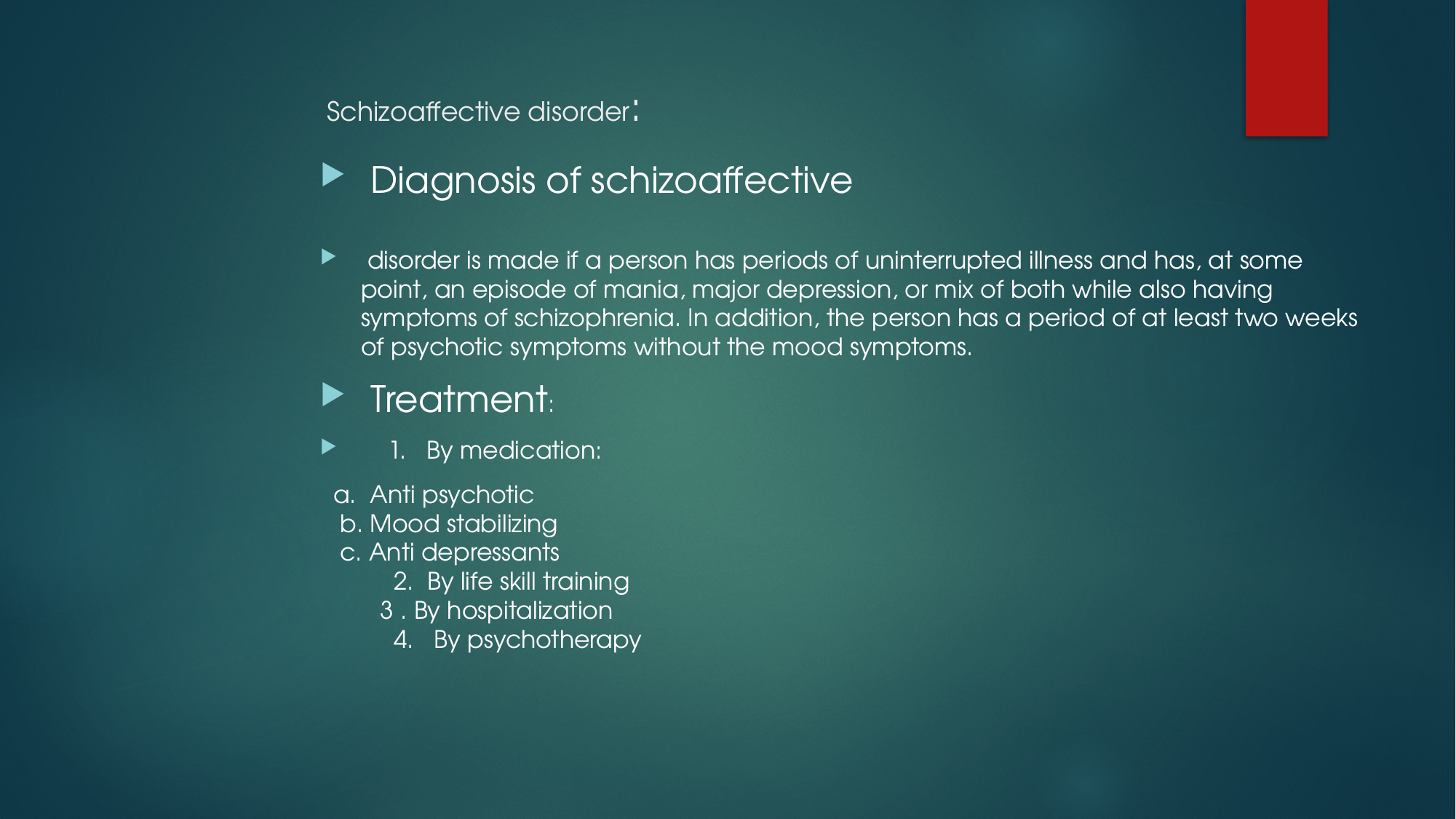

# Schizoaffective disorder:
 Diagnosis of schizoaffective
 disorder is made if a person has periods of uninterrupted illness and has, at some point, an episode of mania, major depression, or mix of both while also having symptoms of schizophrenia. In addition, the person has a period of at least two weeks of psychotic symptoms without the mood symptoms.
 Treatment:
    1.   By medication:
  a.  Anti psychotic
   b. Mood stabilizing
   c. Anti depressants
           2.  By life skill training
         3 . By hospitalization
           4.   By psychotherapy